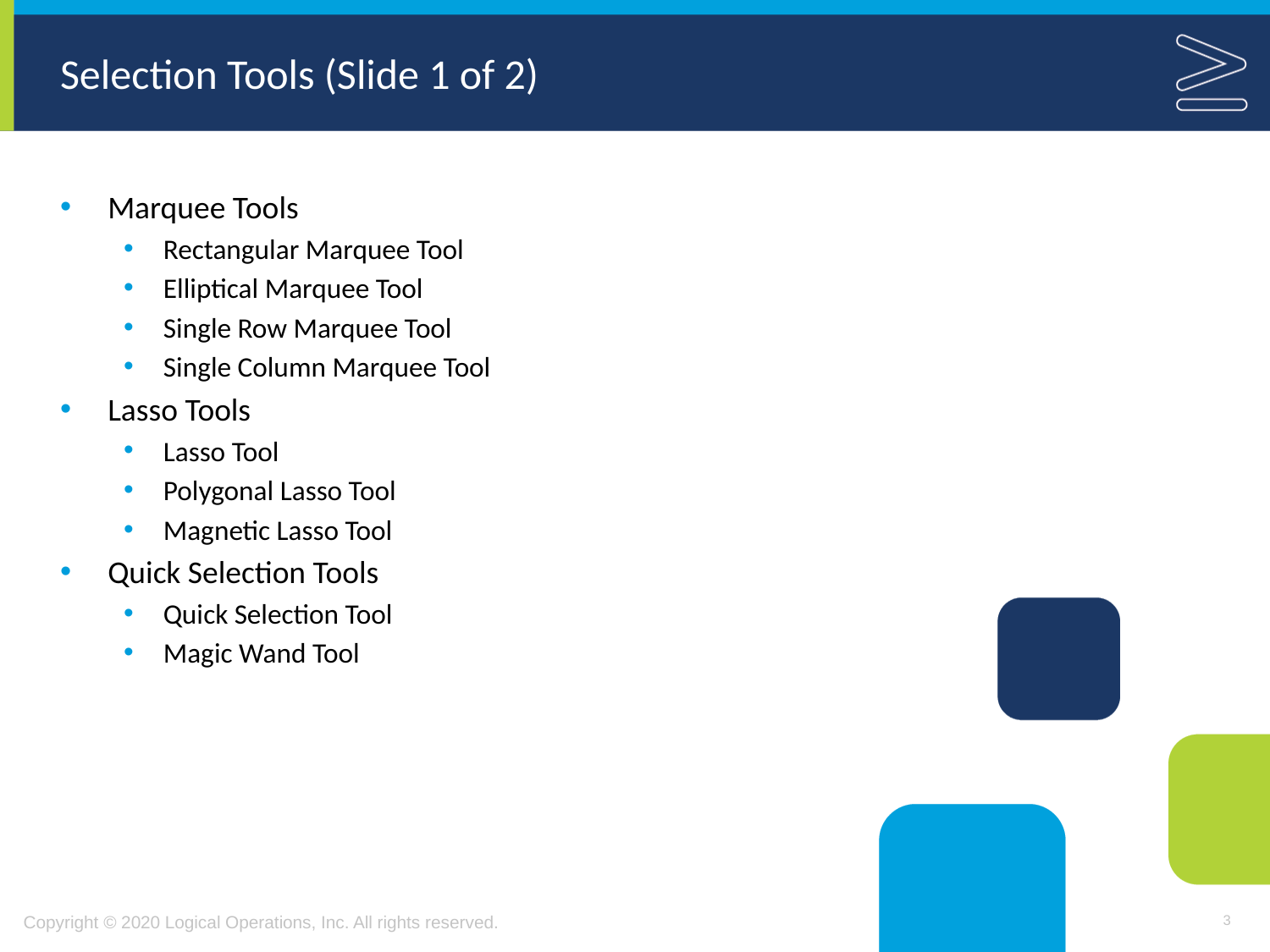

# Selection Tools (Slide 1 of 2)
Marquee Tools
Rectangular Marquee Tool
Elliptical Marquee Tool
Single Row Marquee Tool
Single Column Marquee Tool
Lasso Tools
Lasso Tool
Polygonal Lasso Tool
Magnetic Lasso Tool
Quick Selection Tools
Quick Selection Tool
Magic Wand Tool
3